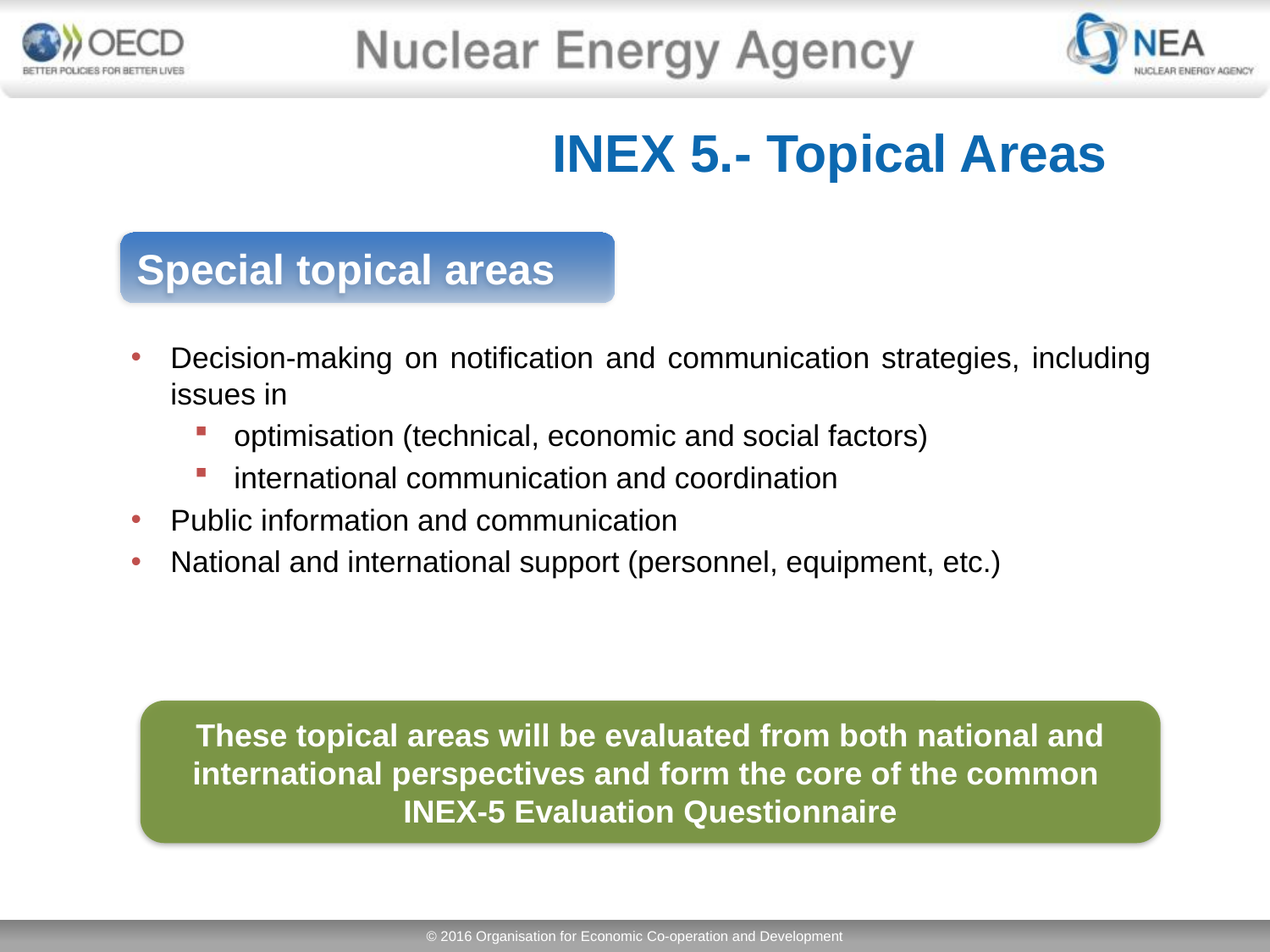

INEX 5.- Topical Areas
Special topical areas
Decision-making on notification and communication strategies, including issues in
optimisation (technical, economic and social factors)
international communication and coordination
Public information and communication
National and international support (personnel, equipment, etc.)

These topical areas will be evaluated from both national and international perspectives and form the core of the common
INEX-5 Evaluation Questionnaire